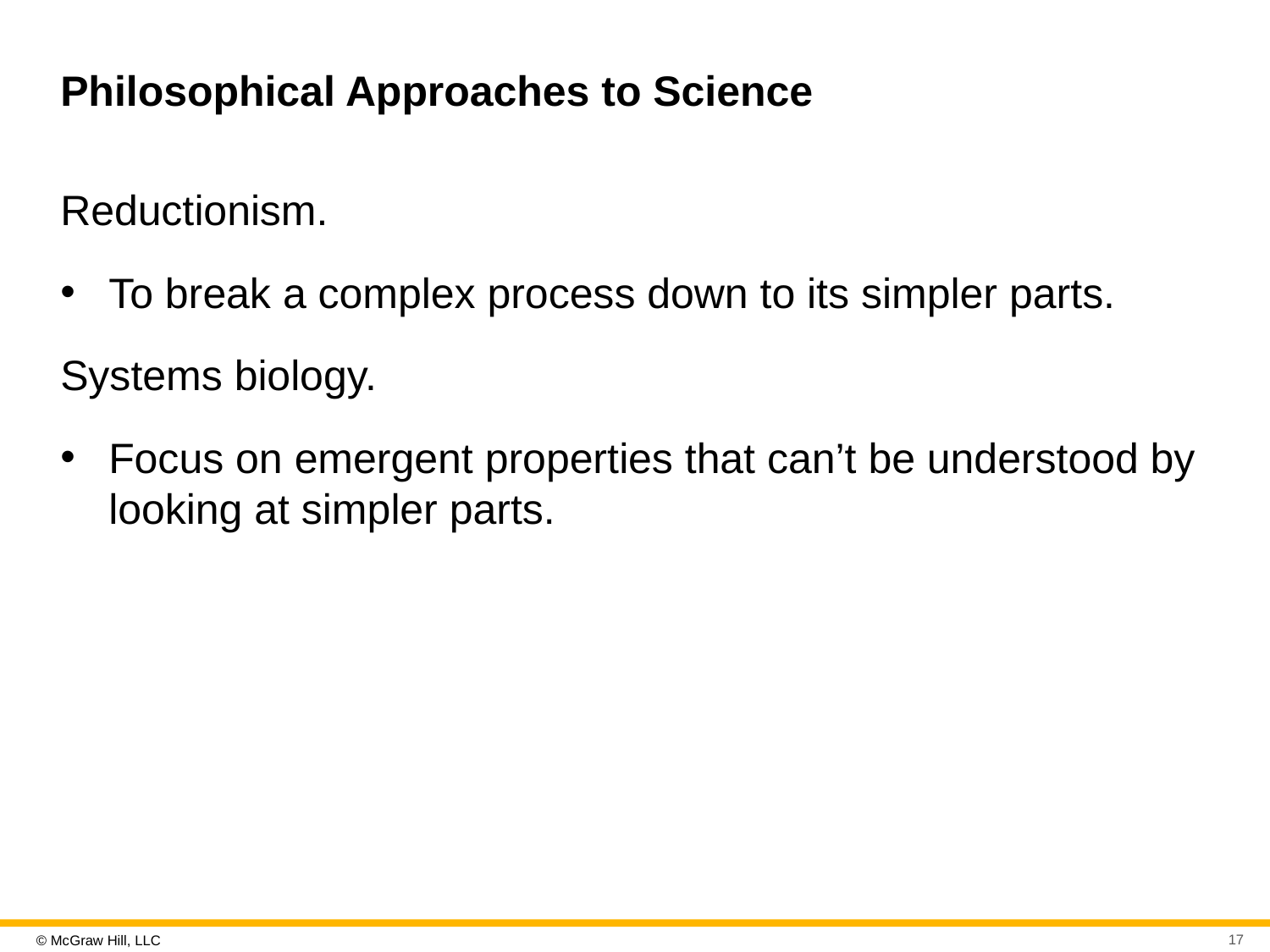

# Philosophical Approaches to Science
Reductionism.
To break a complex process down to its simpler parts.
Systems biology.
Focus on emergent properties that can’t be understood by looking at simpler parts.
17